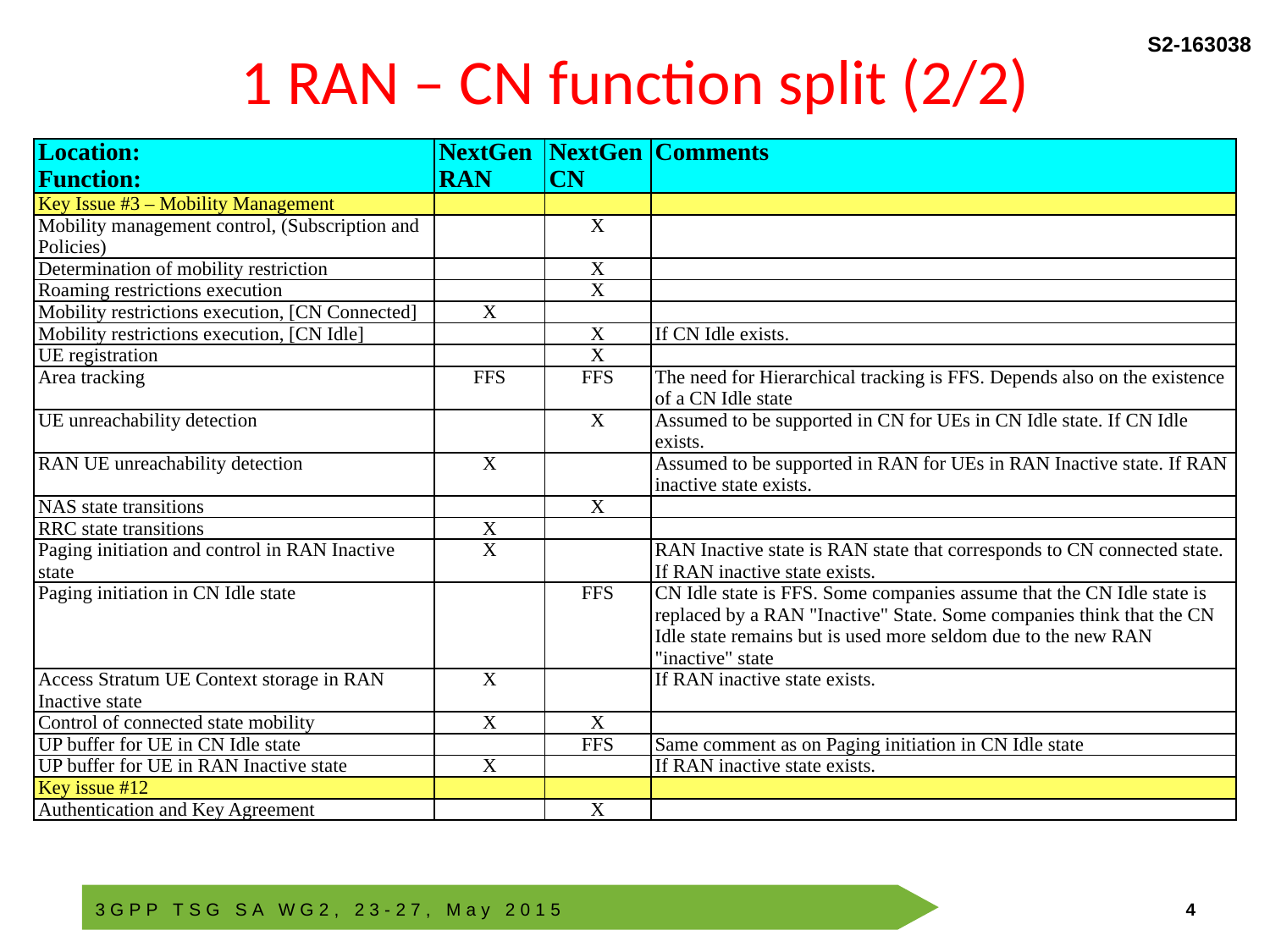

# 1 RAN – CN function split (2/2)
| Location: Function: | NextGen RAN | NextGen CN | Comments |
| --- | --- | --- | --- |
| Key Issue #3 – Mobility Management |  |  |  |
| Mobility management control, (Subscription and Policies) |  | X |  |
| Determination of mobility restriction |  | X |  |
| Roaming restrictions execution |  | X |  |
| Mobility restrictions execution, [CN Connected] | X |  |  |
| Mobility restrictions execution, [CN Idle] |  | X | If CN Idle exists. |
| UE registration |  | X |  |
| Area tracking | FFS | FFS | The need for Hierarchical tracking is FFS. Depends also on the existence of a CN Idle state |
| UE unreachability detection |  | X | Assumed to be supported in CN for UEs in CN Idle state. If CN Idle exists. |
| RAN UE unreachability detection | X |  | Assumed to be supported in RAN for UEs in RAN Inactive state. If RAN inactive state exists. |
| NAS state transitions |  | X |  |
| RRC state transitions | X |  |  |
| Paging initiation and control in RAN Inactive state | X |  | RAN Inactive state is RAN state that corresponds to CN connected state. If RAN inactive state exists. |
| Paging initiation in CN Idle state |  | FFS | CN Idle state is FFS. Some companies assume that the CN Idle state is replaced by a RAN "Inactive" State. Some companies think that the CN Idle state remains but is used more seldom due to the new RAN "inactive" state |
| Access Stratum UE Context storage in RAN Inactive state | X |  | If RAN inactive state exists. |
| Control of connected state mobility | X | X |  |
| UP buffer for UE in CN Idle state |  | FFS | Same comment as on Paging initiation in CN Idle state |
| UP buffer for UE in RAN Inactive state | X |  | If RAN inactive state exists. |
| Key issue #12 |  |  |  |
| Authentication and Key Agreement |  | X |  |